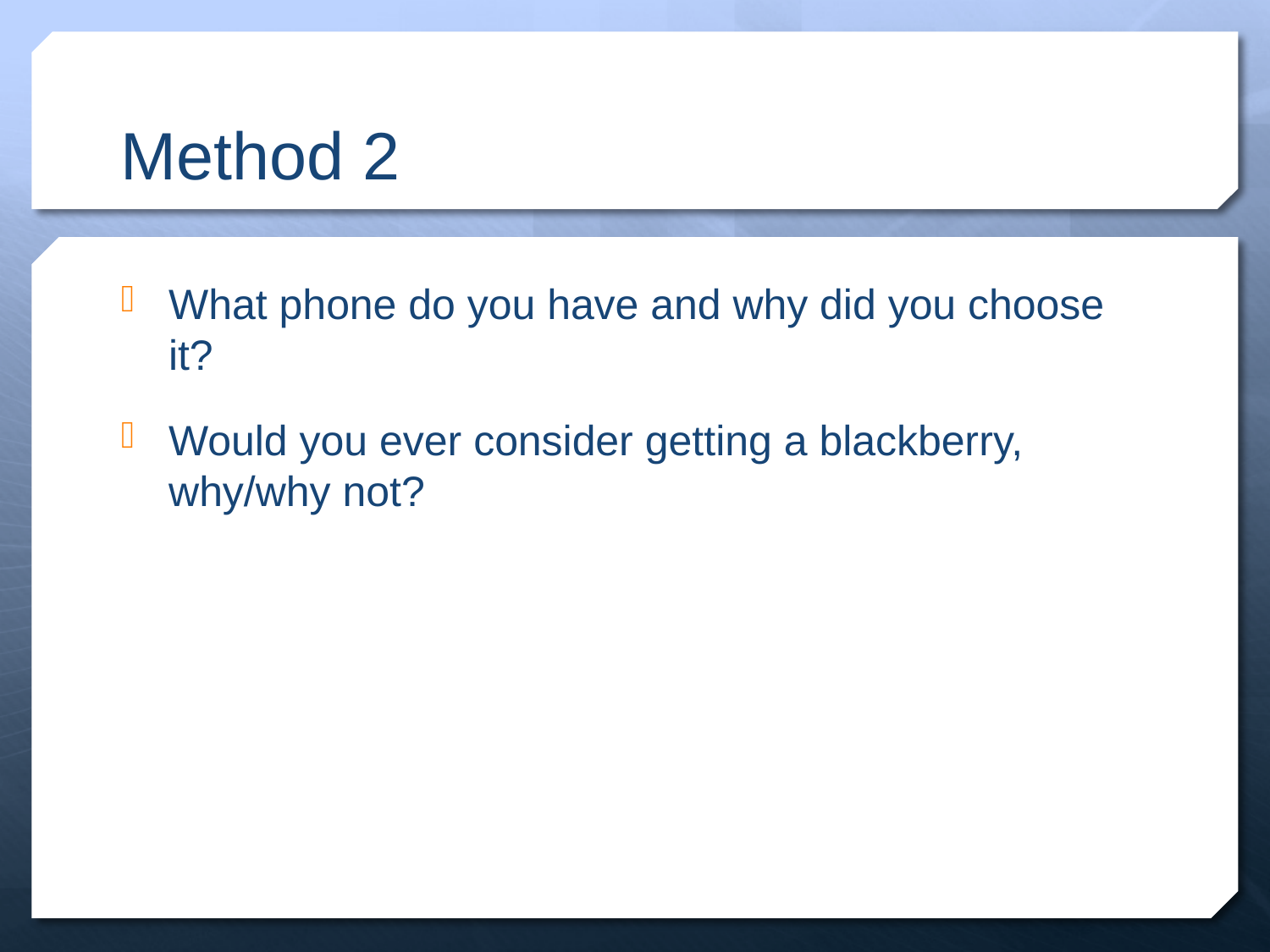

# Method 2
What phone do you have and why did you choose it?
Would you ever consider getting a blackberry, why/why not?